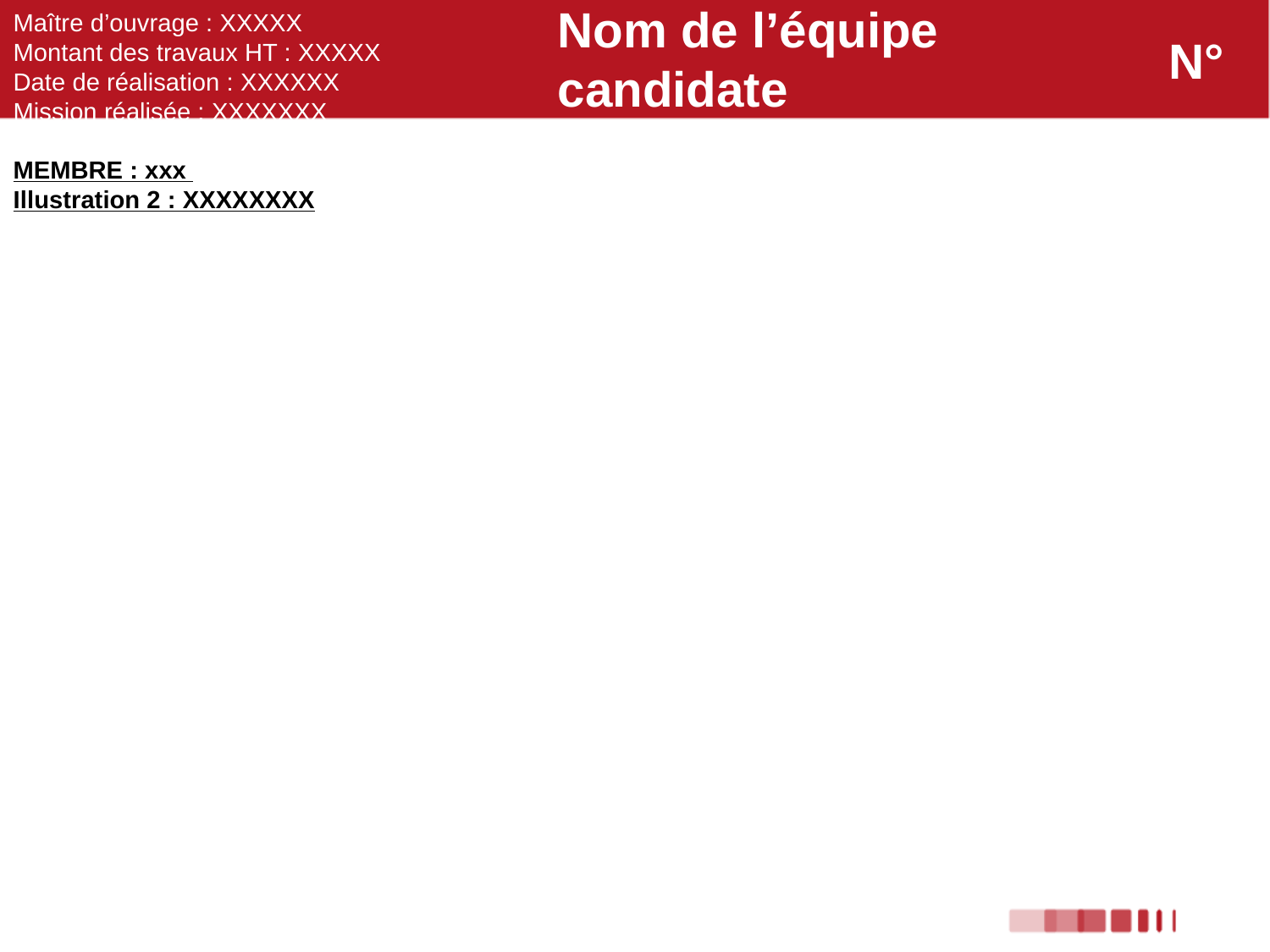

Nom de l’équipe candidate
Maître d’ouvrage : XXXXX
Montant des travaux HT : XXXXX
Date de réalisation : XXXXXX
Mission réalisée : XXXXXXX

MEMBRE : xxx
Illustration 2 : XXXXXXXX
N°